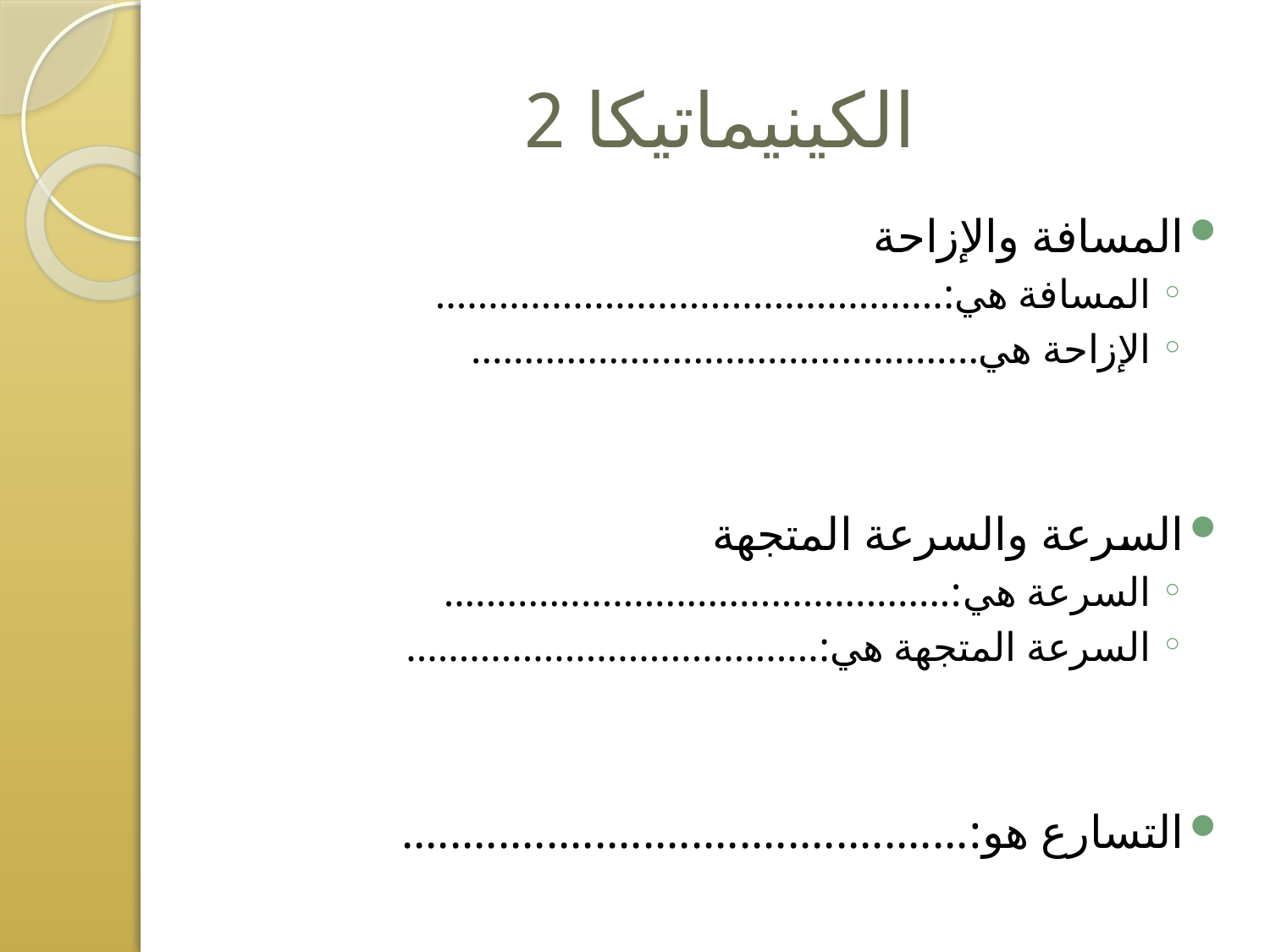

# الكينيماتيكا 2
المسافة والإزاحة
المسافة هي:................................................
الإزاحة هي................................................

السرعة والسرعة المتجهة
السرعة هي:................................................
السرعة المتجهة هي:.......................................

التسارع هو:...............................................